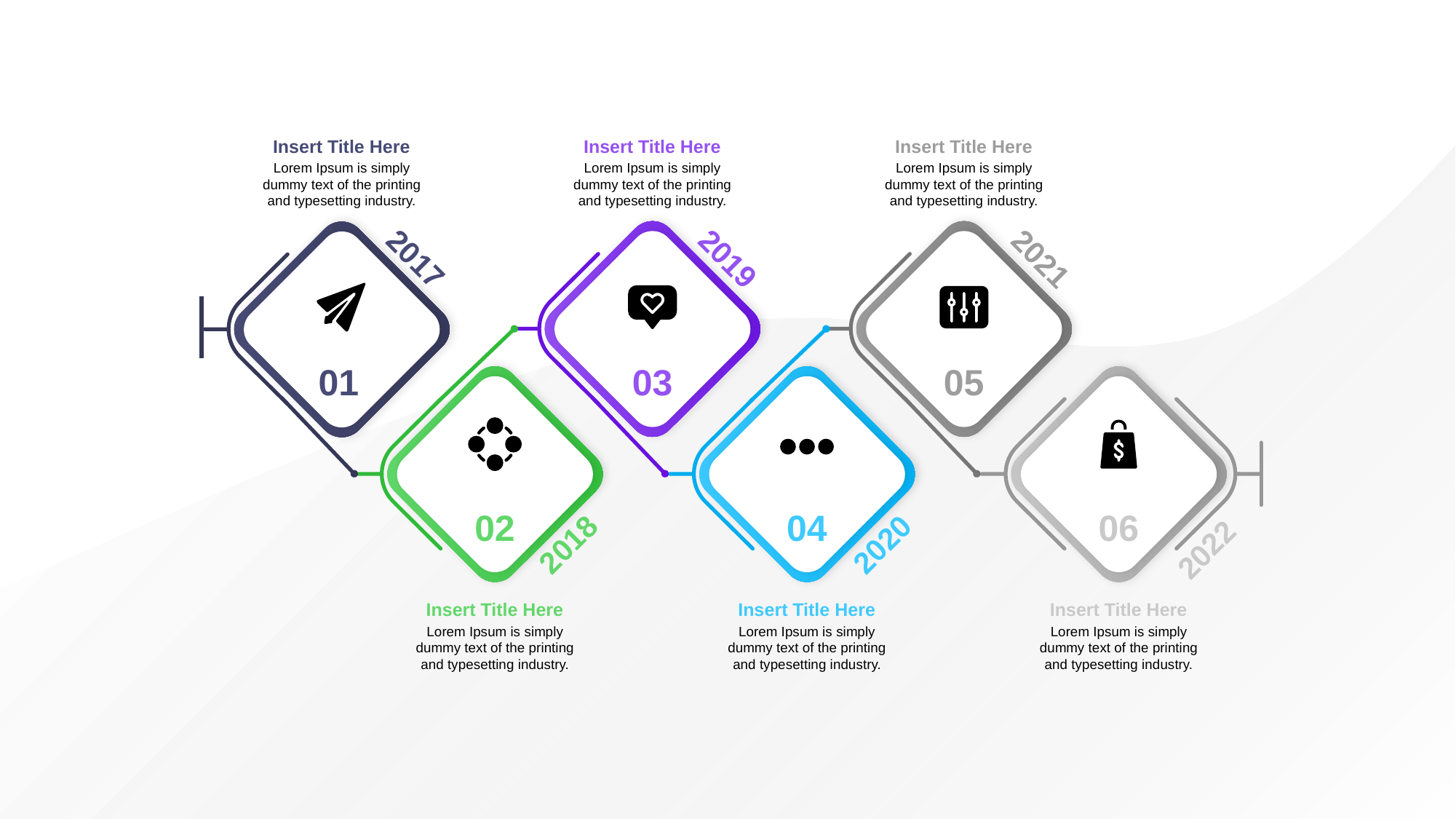

Insert Title Here
Lorem Ipsum is simply dummy text of the printing and typesetting industry.
Insert Title Here
Lorem Ipsum is simply dummy text of the printing and typesetting industry.
Insert Title Here
Lorem Ipsum is simply dummy text of the printing and typesetting industry.
2021
2017
2019

01
03
05

02
04
06
2018
2020
2022
Insert Title Here
Lorem Ipsum is simply dummy text of the printing and typesetting industry.
Insert Title Here
Lorem Ipsum is simply dummy text of the printing and typesetting industry.
Insert Title Here
Lorem Ipsum is simply dummy text of the printing and typesetting industry.